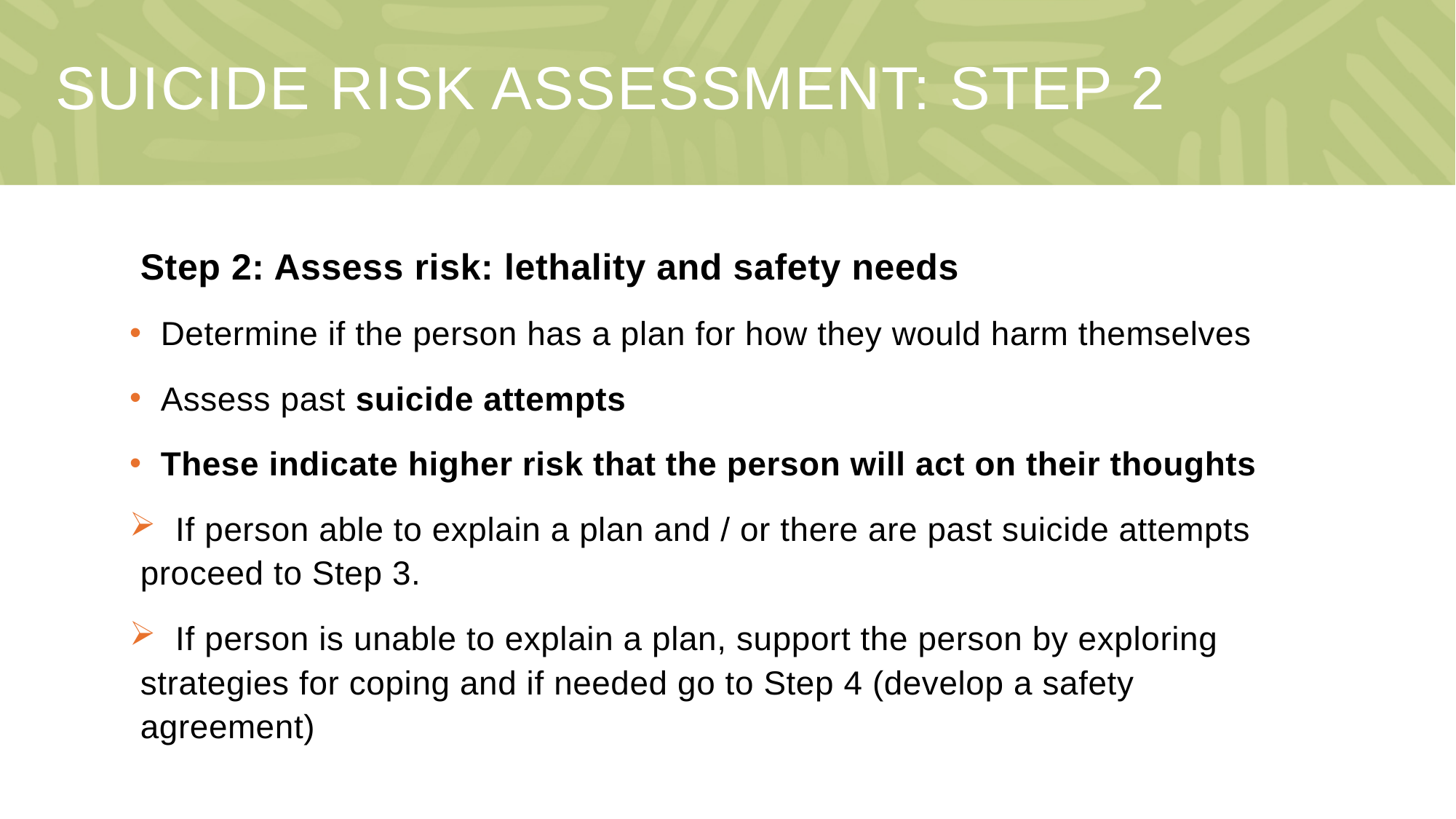

# Suicide risk assessment: step 2
Step 2: Assess risk: lethality and safety needs
  Determine if the person has a plan for how they would harm themselves
  Assess past suicide attempts
  These indicate higher risk that the person will act on their thoughts
  If person able to explain a plan and / or there are past suicide attempts proceed to Step 3.
  If person is unable to explain a plan, support the person by exploring strategies for coping and if needed go to Step 4 (develop a safety agreement)